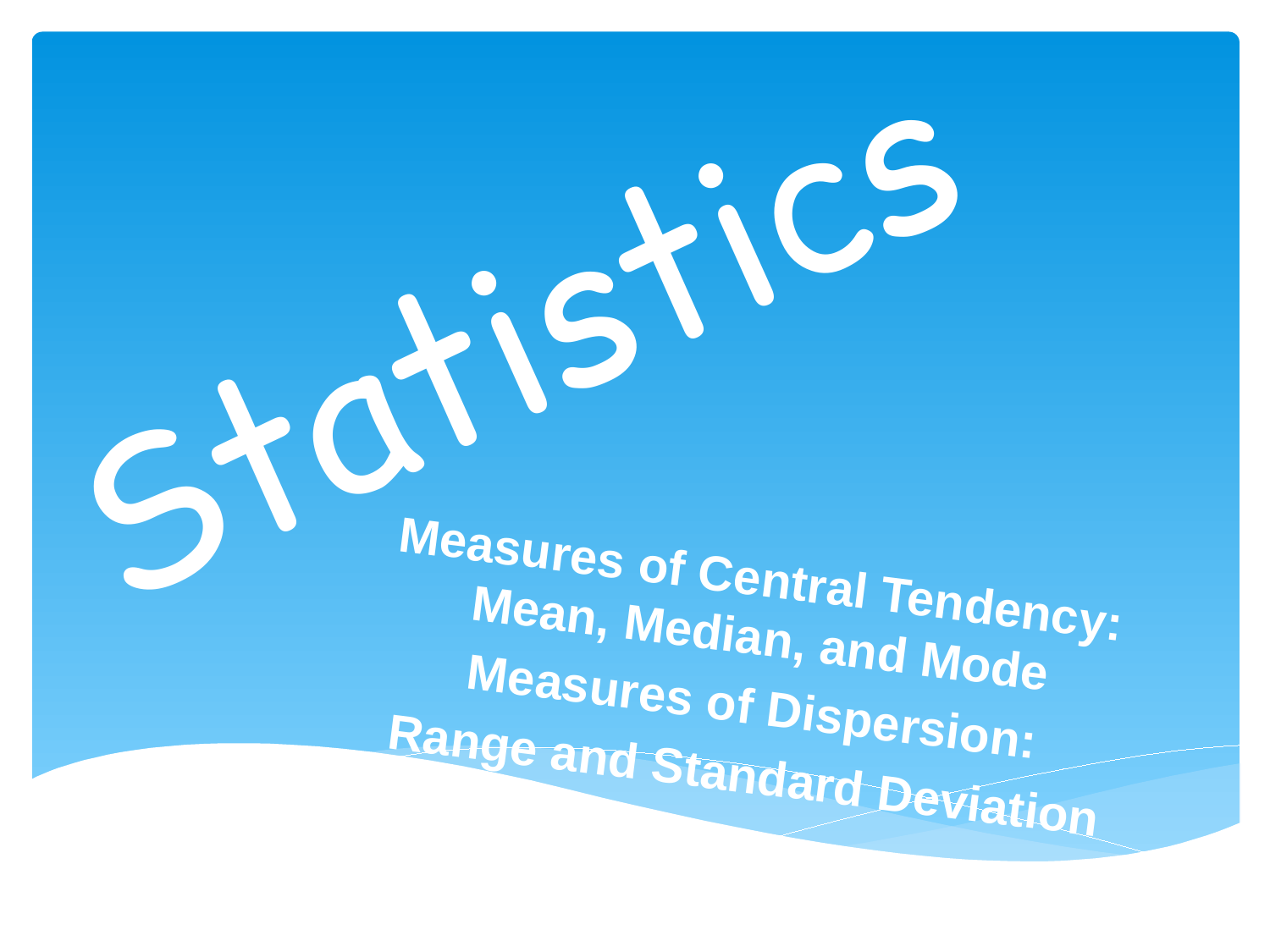

# Statistics
Measures of Central Tendency:  Mean, Median, and Mode
Measures of Dispersion:
Range and Standard Deviation